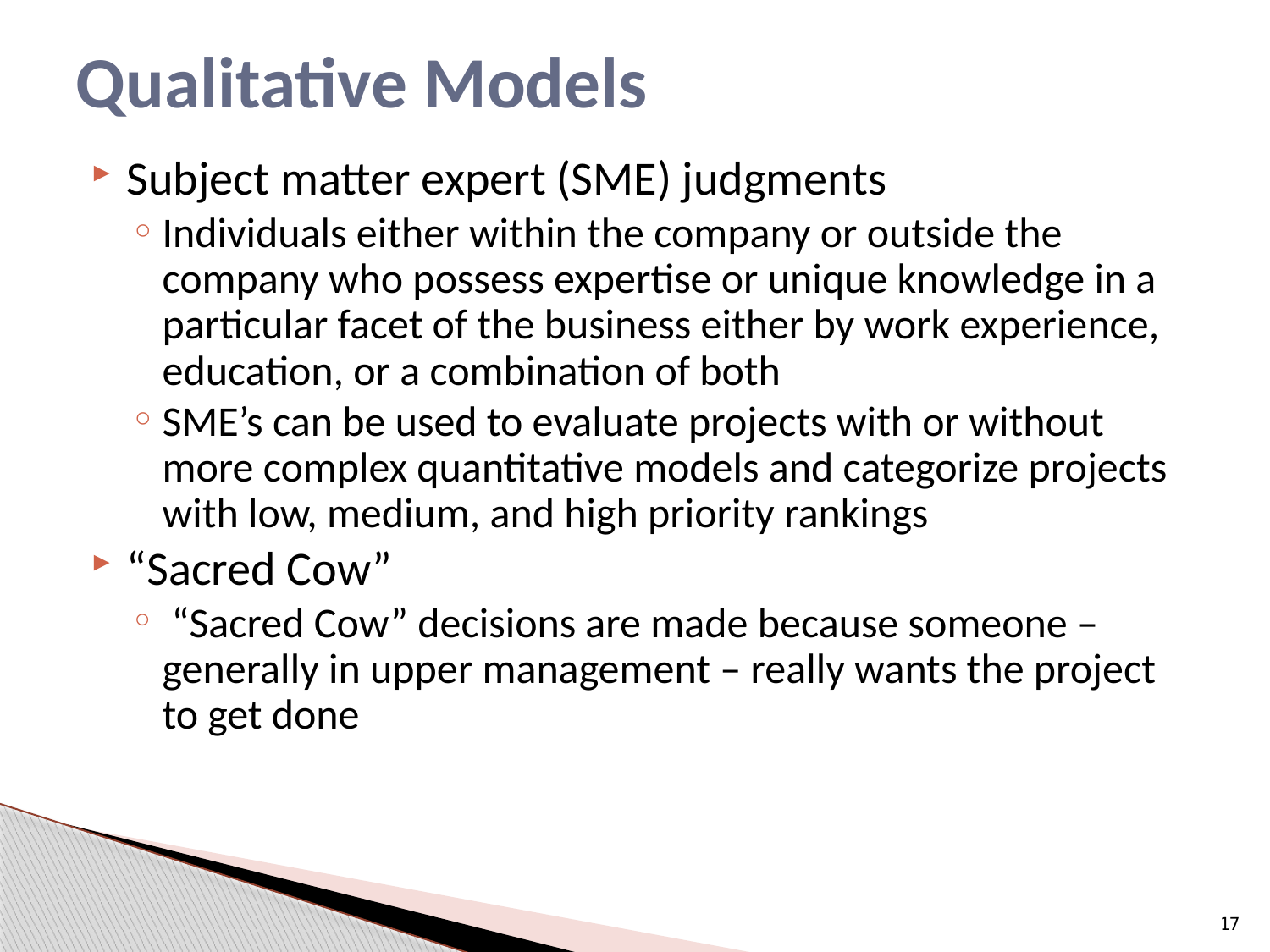

# Qualitative Models
Subject matter expert (SME) judgments
Individuals either within the company or outside the company who possess expertise or unique knowledge in a particular facet of the business either by work experience, education, or a combination of both
SME’s can be used to evaluate projects with or without more complex quantitative models and categorize projects with low, medium, and high priority rankings
“Sacred Cow”
 “Sacred Cow” decisions are made because someone – generally in upper management – really wants the project to get done
17